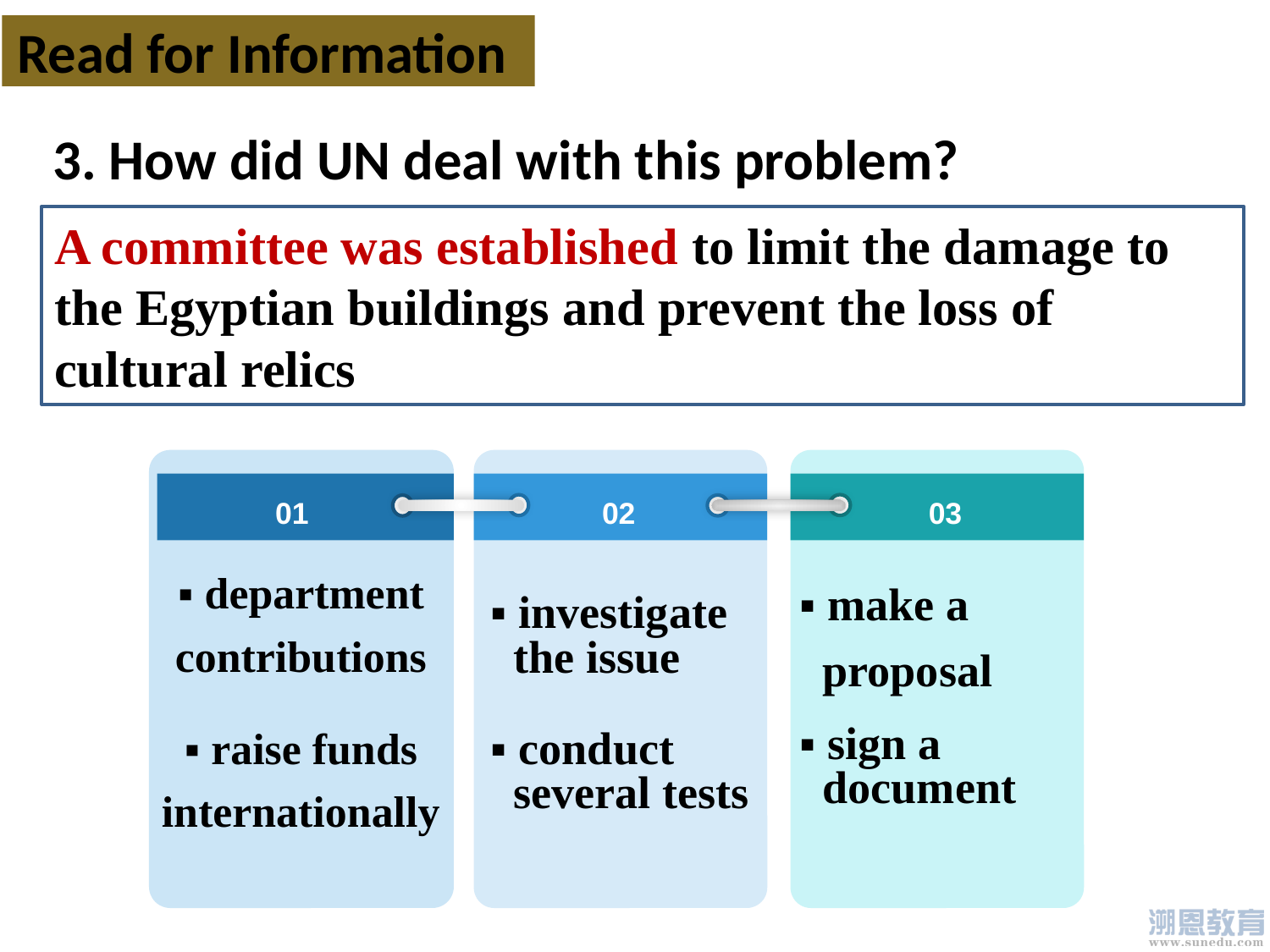

Read for Information

3. How did UN deal with this problem?
A committee was established to limit the damage to the Egyptian buildings and prevent the loss of cultural relics

01
02
03

▪ make a
  proposal

▪ sign a
  document
▪ department contributions

▪ raise funds
internationally
▪ investigate
  the issue

▪ conduct
  several tests